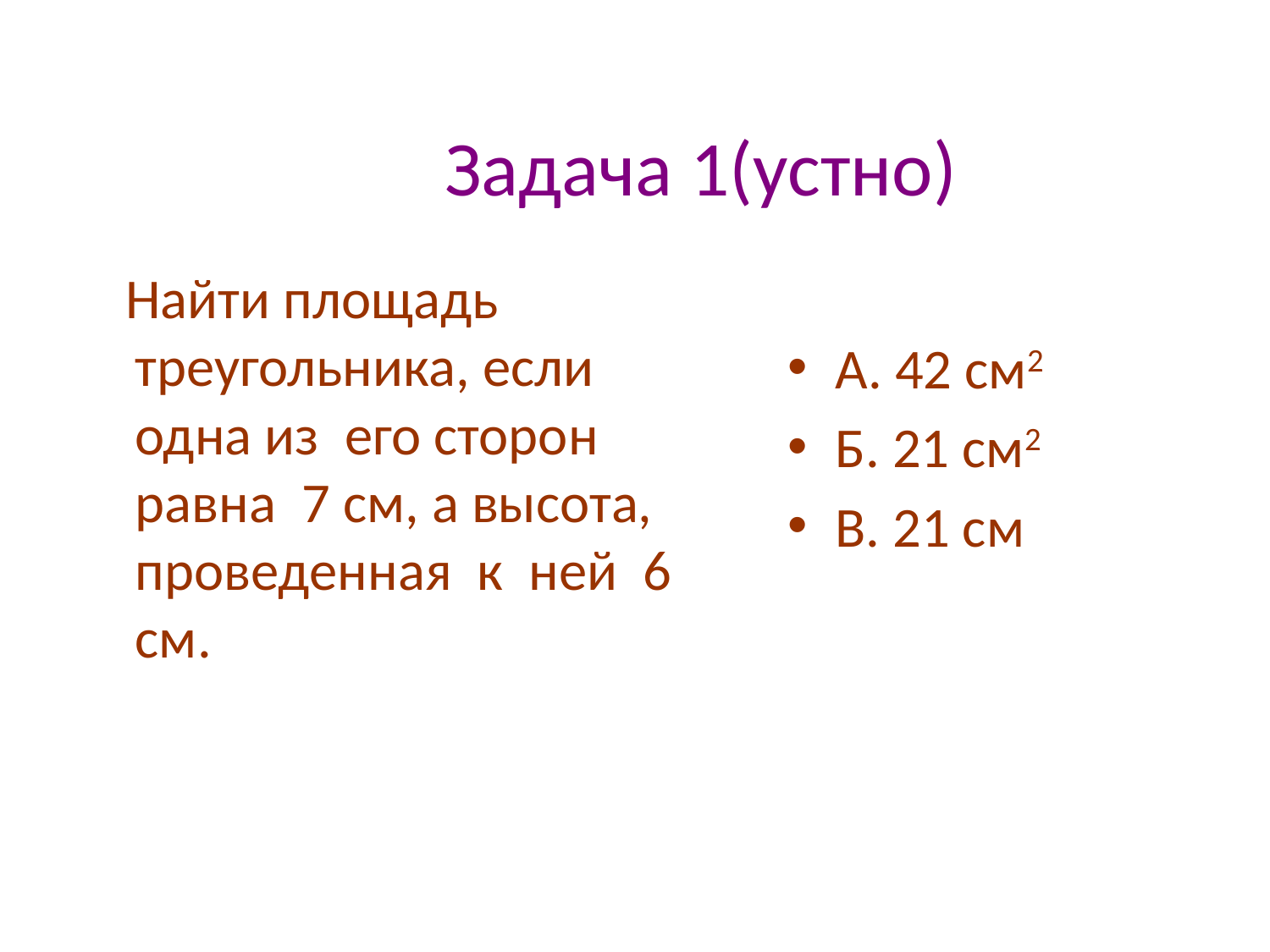

Задача 1(устно)
   Найти площадь  треугольника, если  одна из  его сторон  равна  7 см, а высота, проведенная  к  ней  6 см.
А. 42 см2
Б. 21 см2
В. 21 см